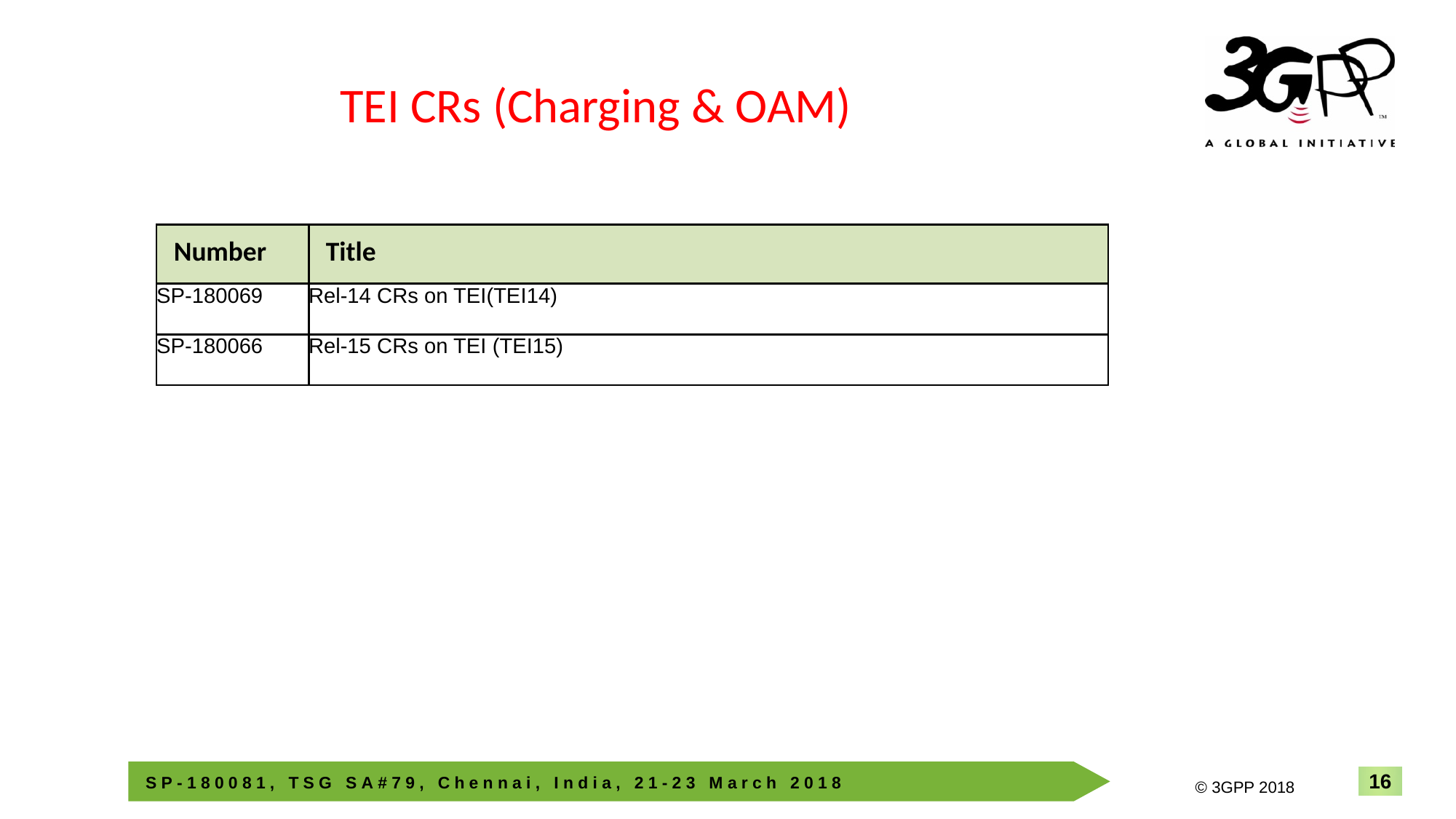

TEI CRs (Charging & OAM)
| Number | Title |
| --- | --- |
| SP-180069 | Rel-14 CRs on TEI(TEI14) |
| SP-180066 | Rel-15 CRs on TEI (TEI15) |